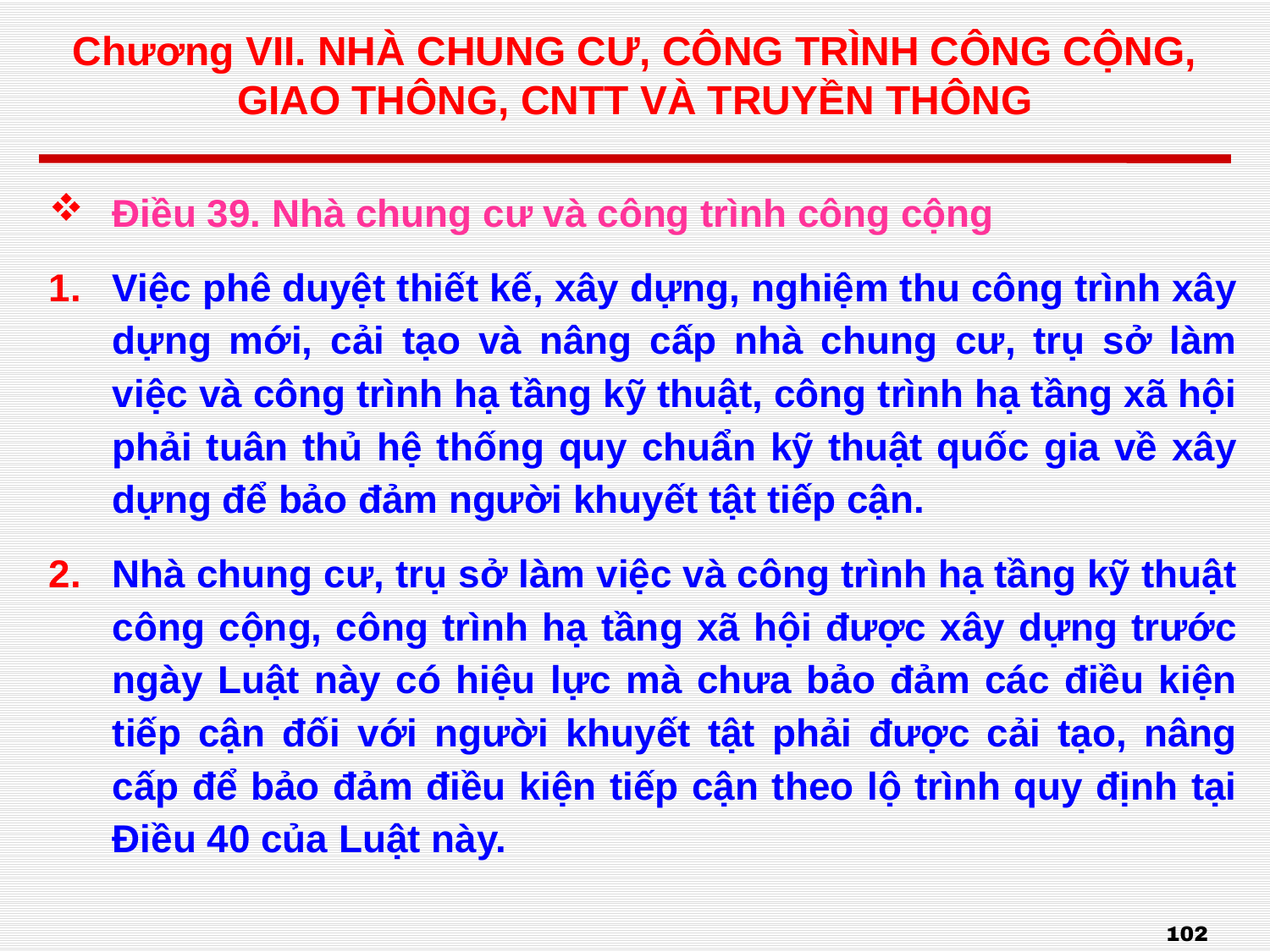

# Chương VII. NHÀ CHUNG CƯ, CÔNG TRÌNH CÔNG CỘNG, GIAO THÔNG, CNTT VÀ TRUYỀN THÔNG
Điều 39. Nhà chung cư và công trình công cộng
Việc phê duyệt thiết kế, xây dựng, nghiệm thu công trình xây dựng mới, cải tạo và nâng cấp nhà chung cư, trụ sở làm việc và công trình hạ tầng kỹ thuật, công trình hạ tầng xã hội phải tuân thủ hệ thống quy chuẩn kỹ thuật quốc gia về xây dựng để bảo đảm người khuyết tật tiếp cận.
Nhà chung cư, trụ sở làm việc và công trình hạ tầng kỹ thuật công cộng, công trình hạ tầng xã hội được xây dựng trước ngày Luật này có hiệu lực mà chưa bảo đảm các điều kiện tiếp cận đối với người khuyết tật phải được cải tạo, nâng cấp để bảo đảm điều kiện tiếp cận theo lộ trình quy định tại Điều 40 của Luật này.